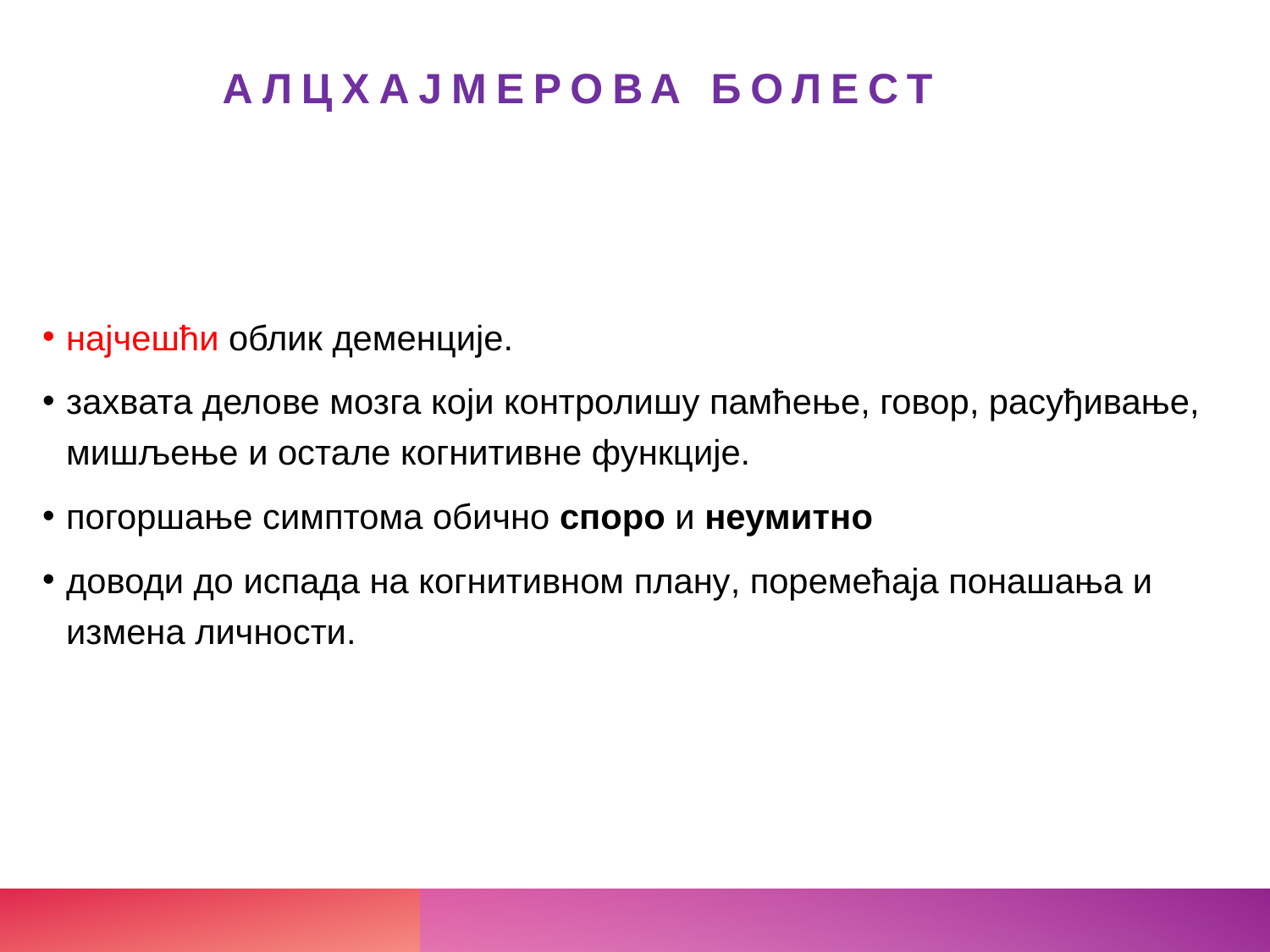

# Алцхајмерова болест
најчешћи облик деменције.
захвата делове мозга који контролишу памћење, говор, расуђивање, мишљење и остале когнитивне функције.
погоршање симптома обично споро и неумитно
доводи до испада на когнитивном плану, поремећаја понашања и измена личности.